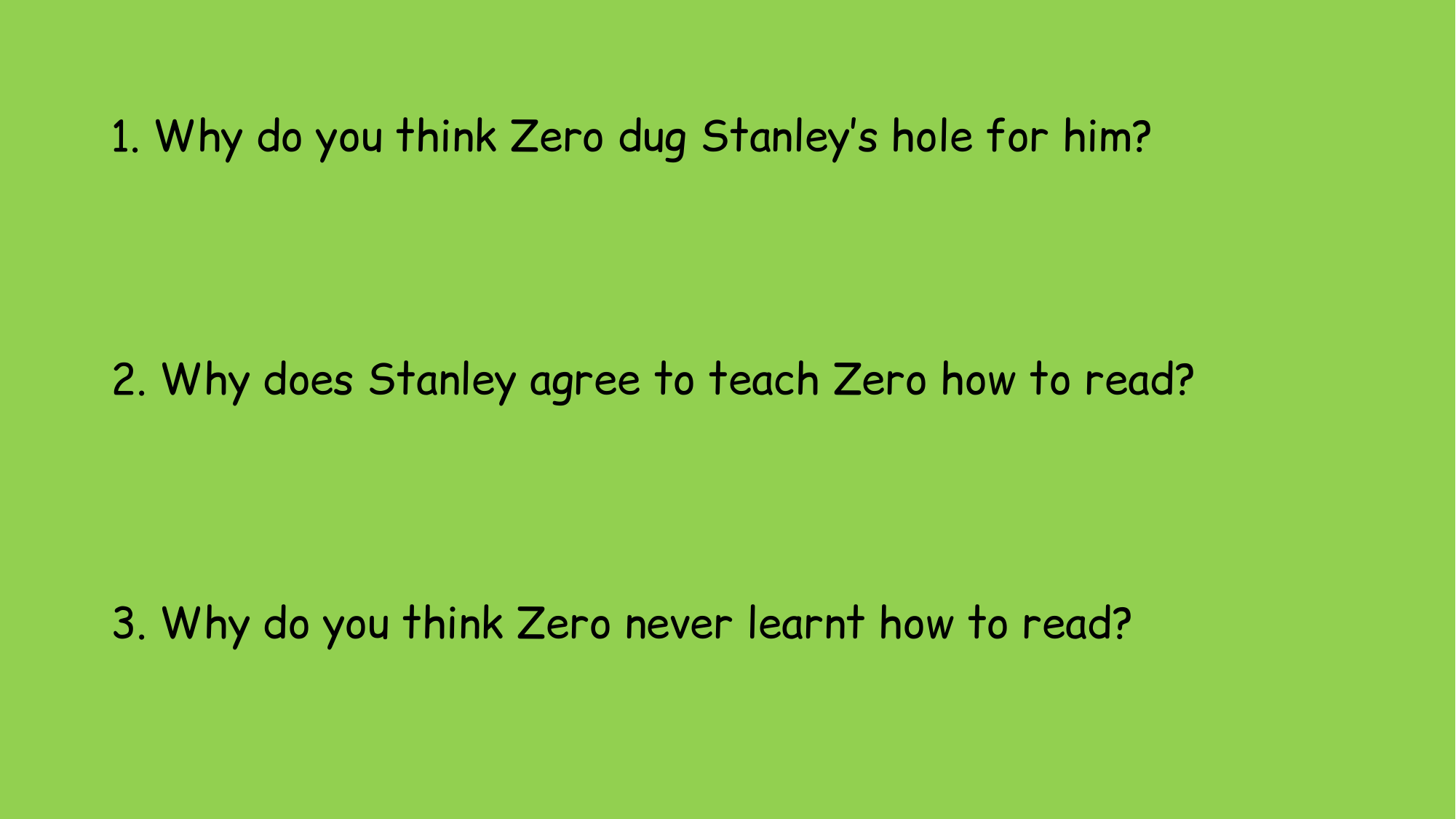

1. Why do you think Zero dug Stanley’s hole for him?

2. Why does Stanley agree to teach Zero how to read?

3. Why do you think Zero never learnt how to read?